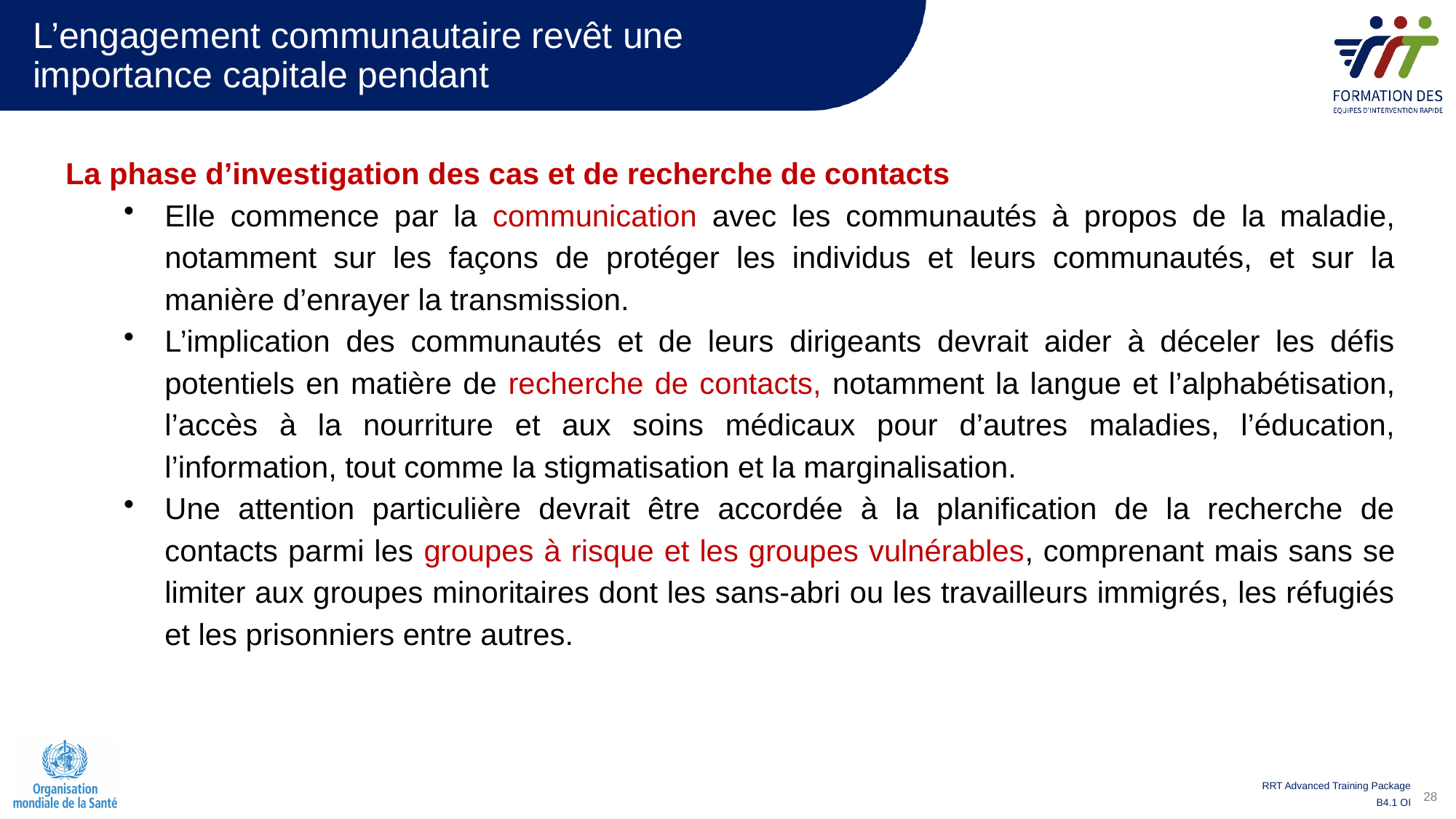

L’engagement communautaire revêt une importance capitale pendant
La phase d’investigation des cas et de recherche de contacts
Elle commence par la communication avec les communautés à propos de la maladie, notamment sur les façons de protéger les individus et leurs communautés, et sur la manière d’enrayer la transmission.
L’implication des communautés et de leurs dirigeants devrait aider à déceler les défis potentiels en matière de recherche de contacts, notamment la langue et l’alphabétisation, l’accès à la nourriture et aux soins médicaux pour d’autres maladies, l’éducation, l’information, tout comme la stigmatisation et la marginalisation.
Une attention particulière devrait être accordée à la planification de la recherche de contacts parmi les groupes à risque et les groupes vulnérables, comprenant mais sans se limiter aux groupes minoritaires dont les sans-abri ou les travailleurs immigrés, les réfugiés et les prisonniers entre autres.